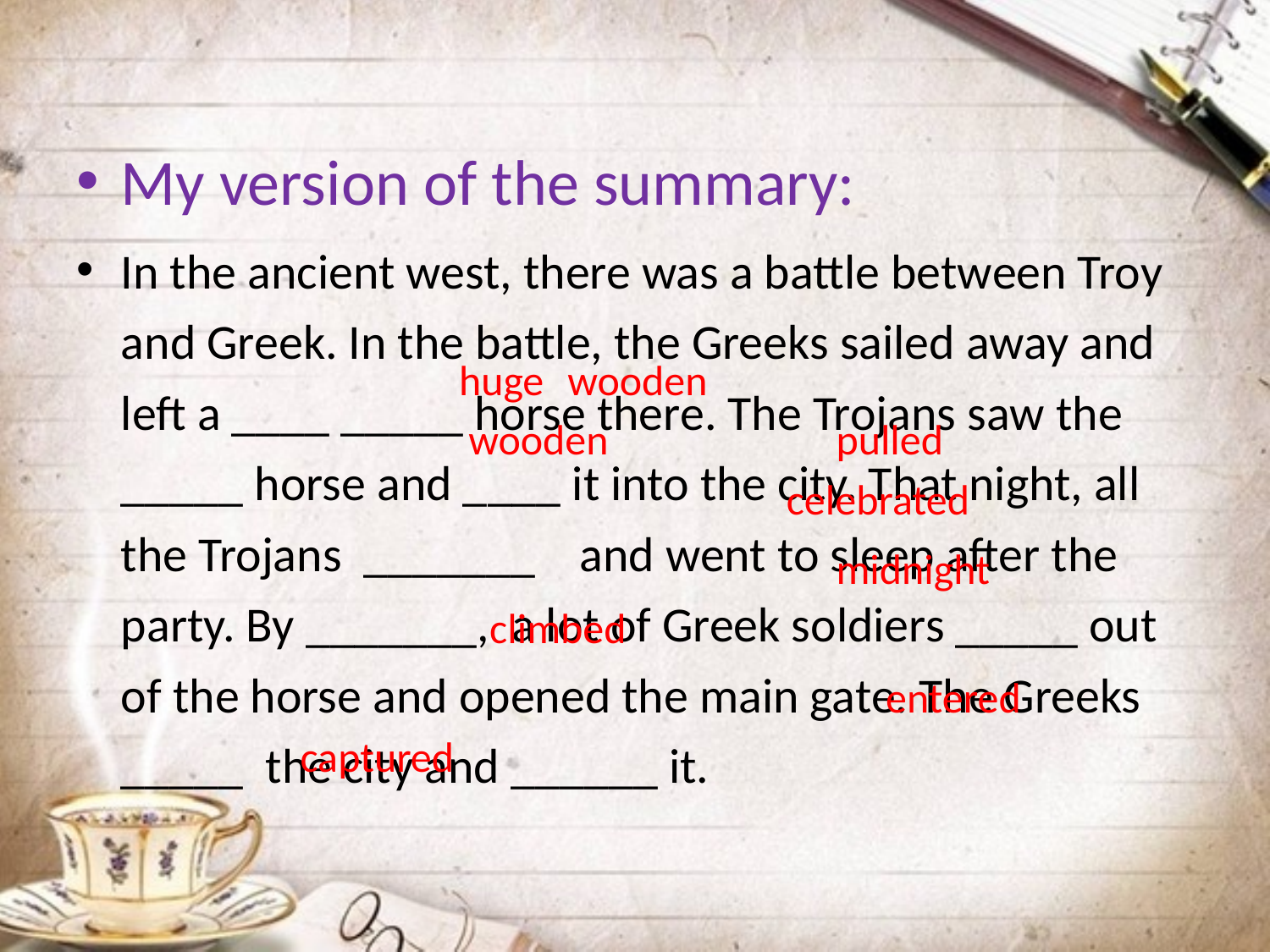

My version of the summary:
In the ancient west, there was a battle between Troy and Greek. In the battle, the Greeks sailed away and left a ____ _____ horse there. The Trojans saw the _____ horse and ____ it into the city. That night, all the Trojans  _______    and went to sleep after the party. By _______,  a lot of Greek soldiers _____ out of the horse and opened the main gate. The Greeks   _____  the city and ______ it.

huge
 wooden
 wooden
pulled
celebrated
midnight
climbed
entered
captured